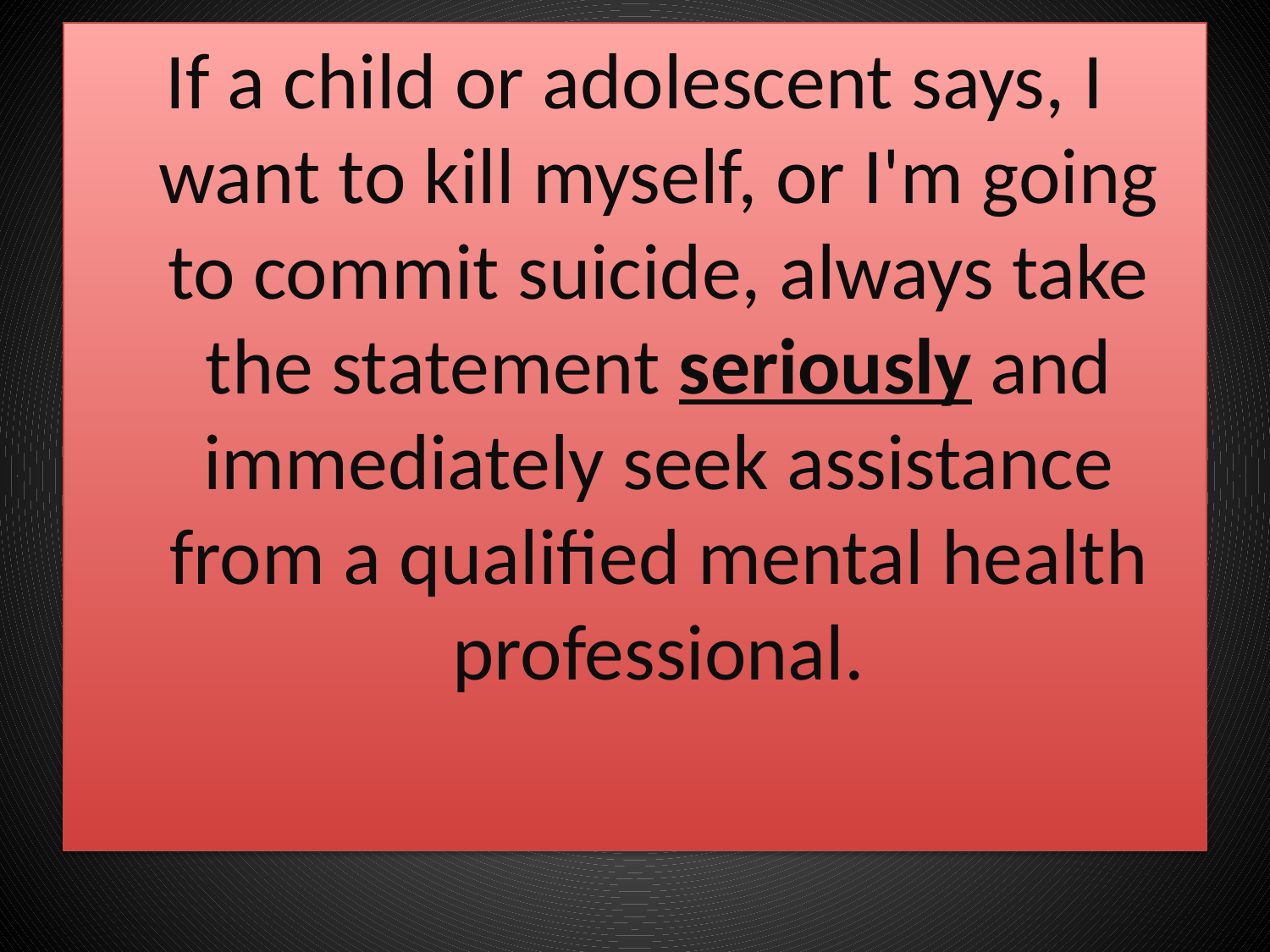

If a child or adolescent says, I want to kill myself, or I'm going to commit suicide, always take the statement seriously and immediately seek assistance from a qualified mental health professional.